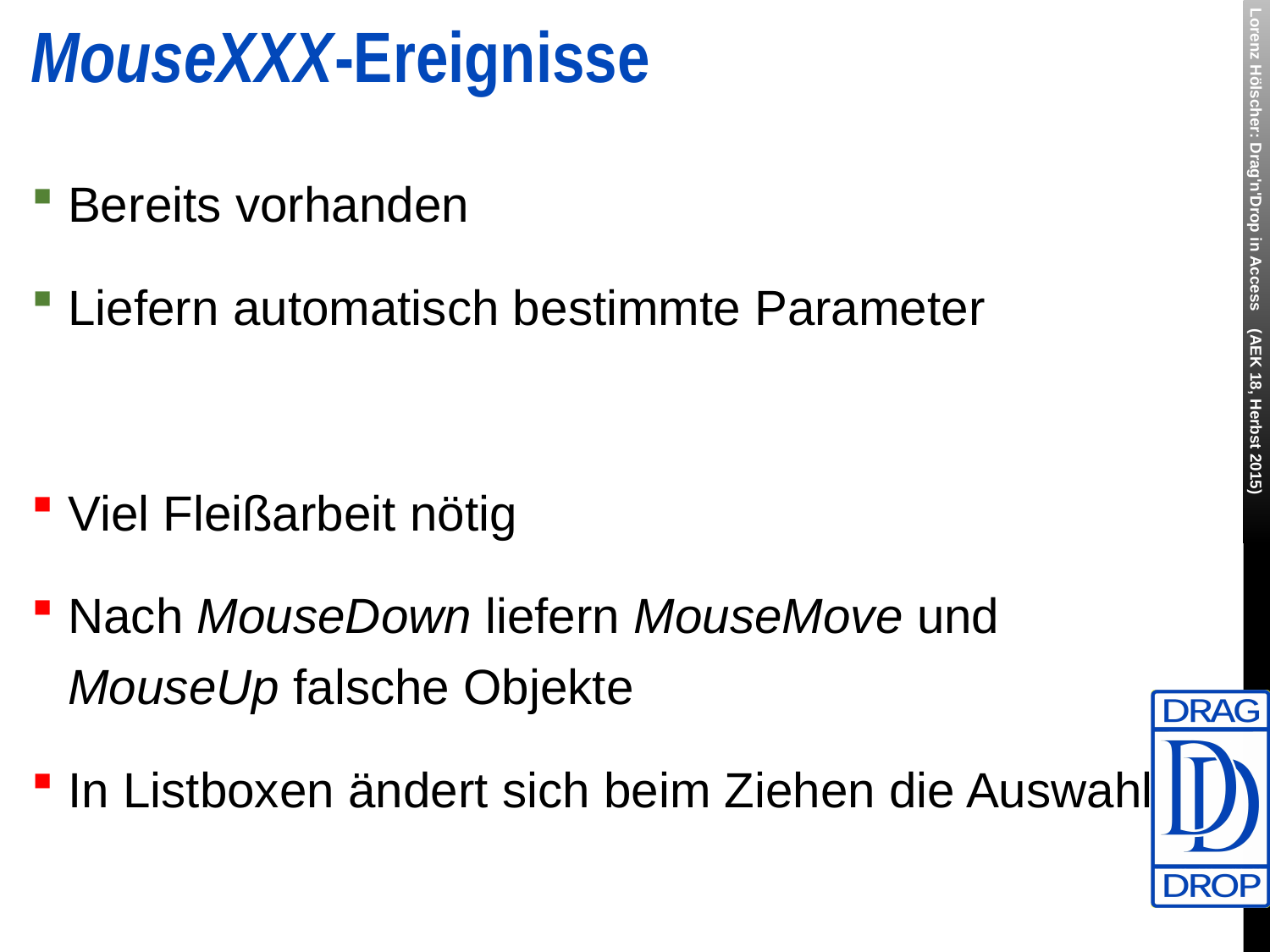

# MouseXXX-Ereignisse
Bereits vorhanden
Liefern automatisch bestimmte Parameter

Viel Fleißarbeit nötig
Nach MouseDown liefern MouseMove und MouseUp falsche Objekte
In Listboxen ändert sich beim Ziehen die Auswahl